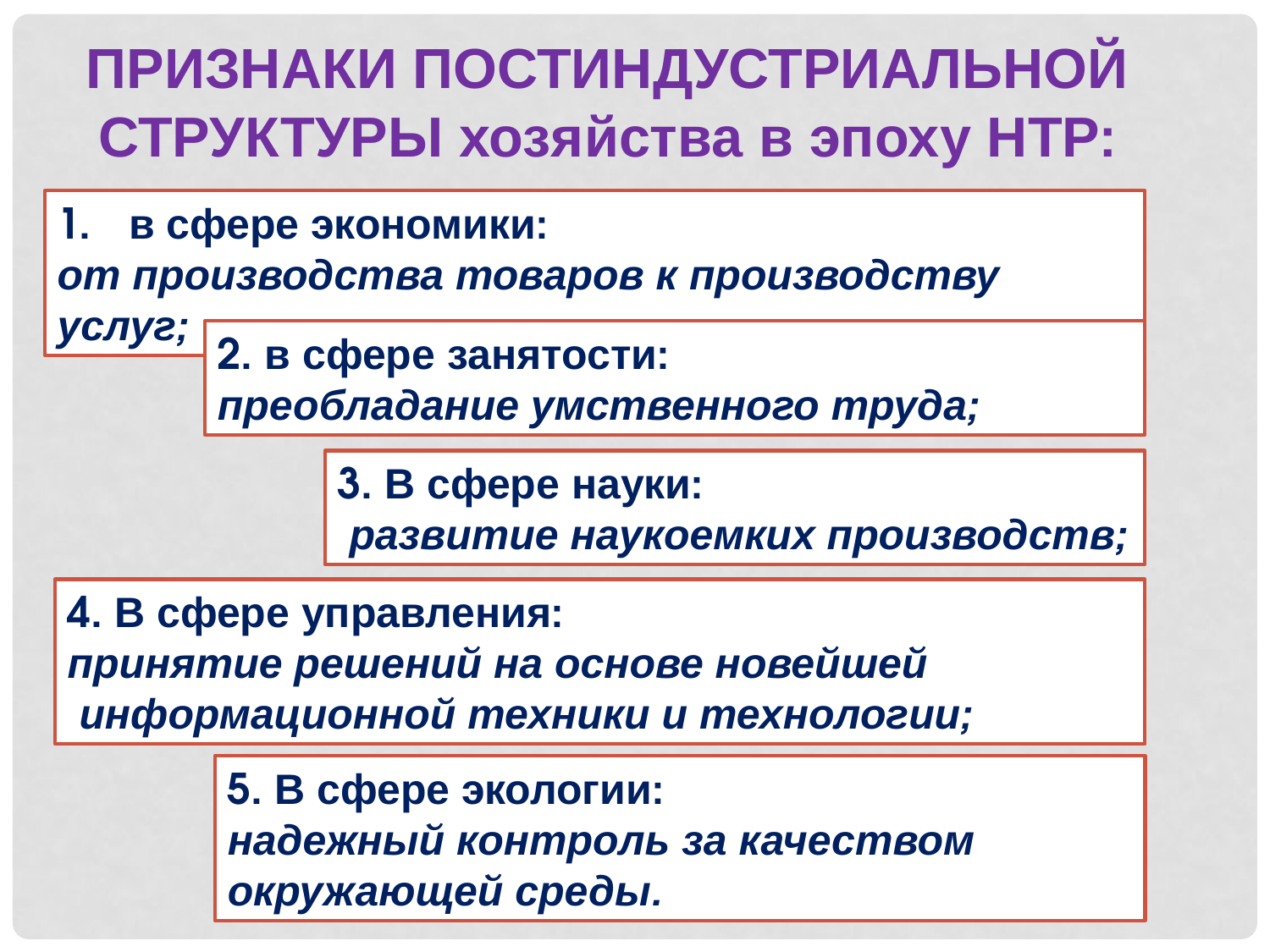

ПРИЗНАКИ ПОСТИНДУСТРИАЛЬНОЙ СТРУКТУРЫ хозяйства в эпоху НТР:
в сфере экономики:
от производства товаров к производству услуг;
2. в сфере занятости:
преобладание умственного труда;
3. В сфере науки:
 развитие наукоемких производств;
4. В сфере управления:
принятие решений на основе новейшей
 информационной техники и технологии;
5. В сфере экологии:
надежный контроль за качеством
окружающей среды.